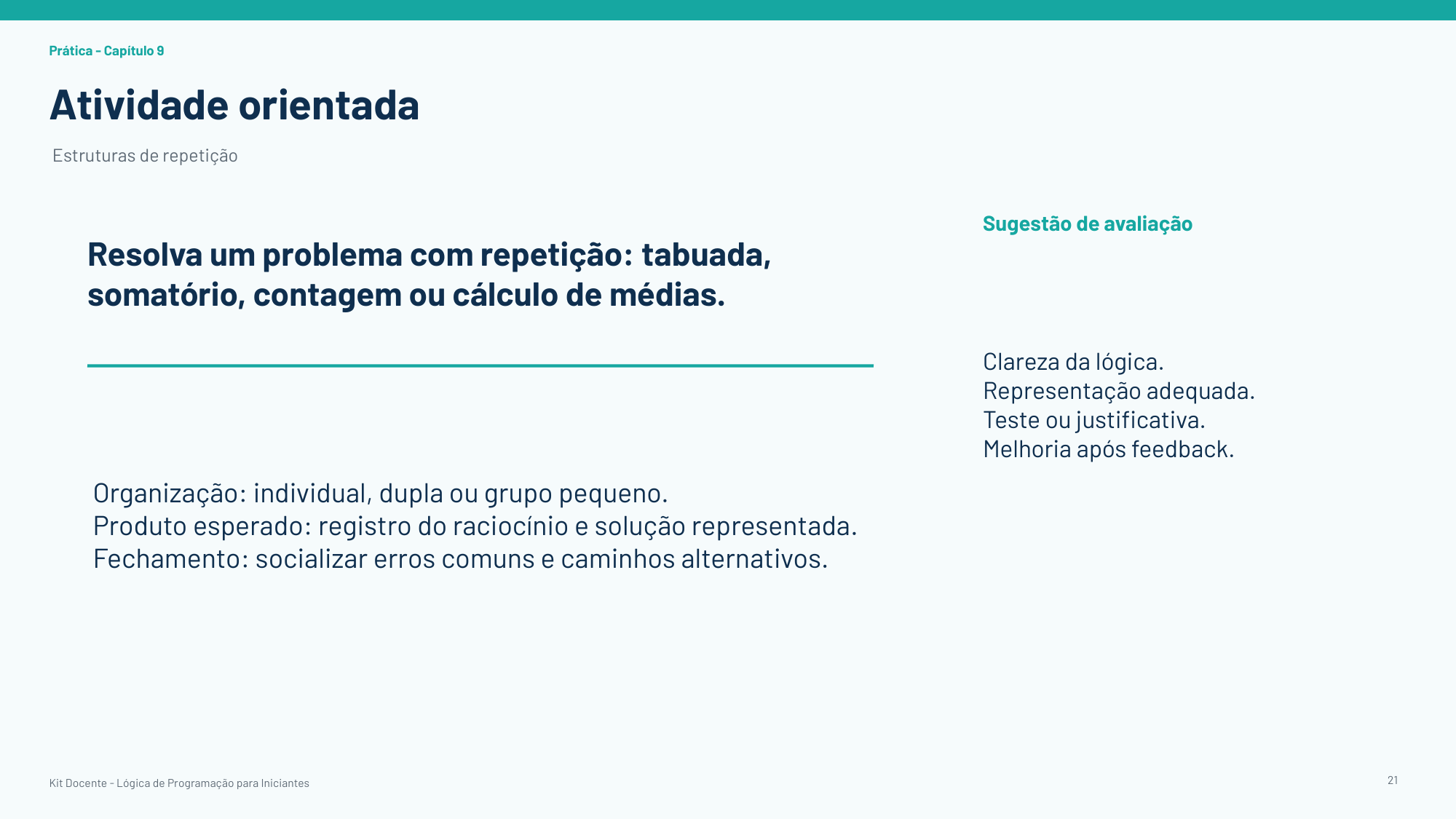

Prática - Capítulo 9
Atividade orientada
Estruturas de repetição
Sugestão de avaliação
Resolva um problema com repetição: tabuada, somatório, contagem ou cálculo de médias.
Clareza da lógica.
Representação adequada.
Teste ou justificativa.
Melhoria após feedback.

Organização: individual, dupla ou grupo pequeno.
Produto esperado: registro do raciocínio e solução representada.
Fechamento: socializar erros comuns e caminhos alternativos.
21
Kit Docente - Lógica de Programação para Iniciantes